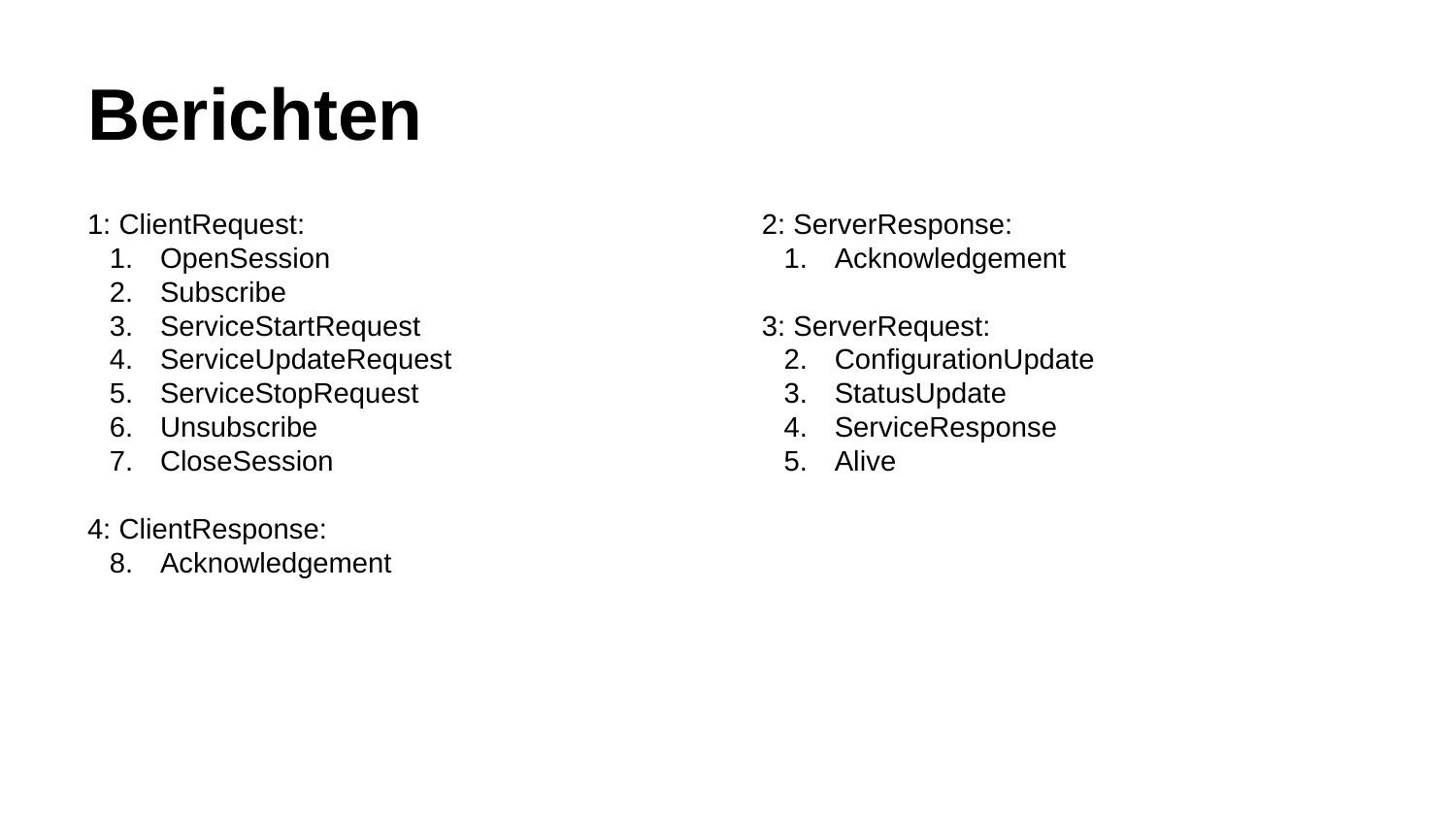

# Berichten
1: ClientRequest:
OpenSession
Subscribe
ServiceStartRequest
ServiceUpdateRequest
ServiceStopRequest
Unsubscribe
CloseSession

4: ClientResponse:
Acknowledgement
2: ServerResponse:
Acknowledgement

3: ServerRequest:
ConfigurationUpdate
StatusUpdate
ServiceResponse
Alive